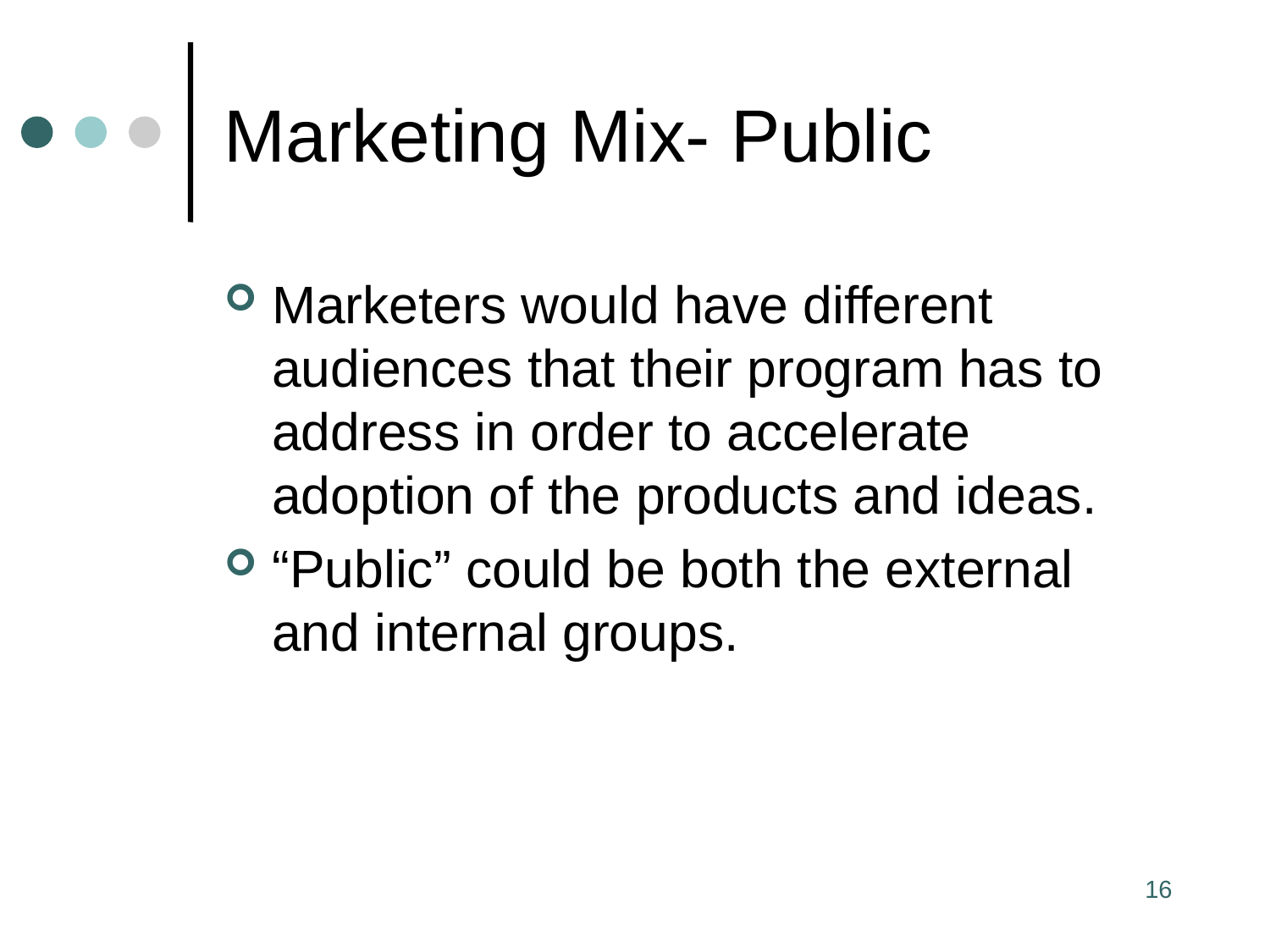

# Marketing Mix- Public
Marketers would have different audiences that their program has to address in order to accelerate adoption of the products and ideas.
“Public” could be both the external and internal groups.
16